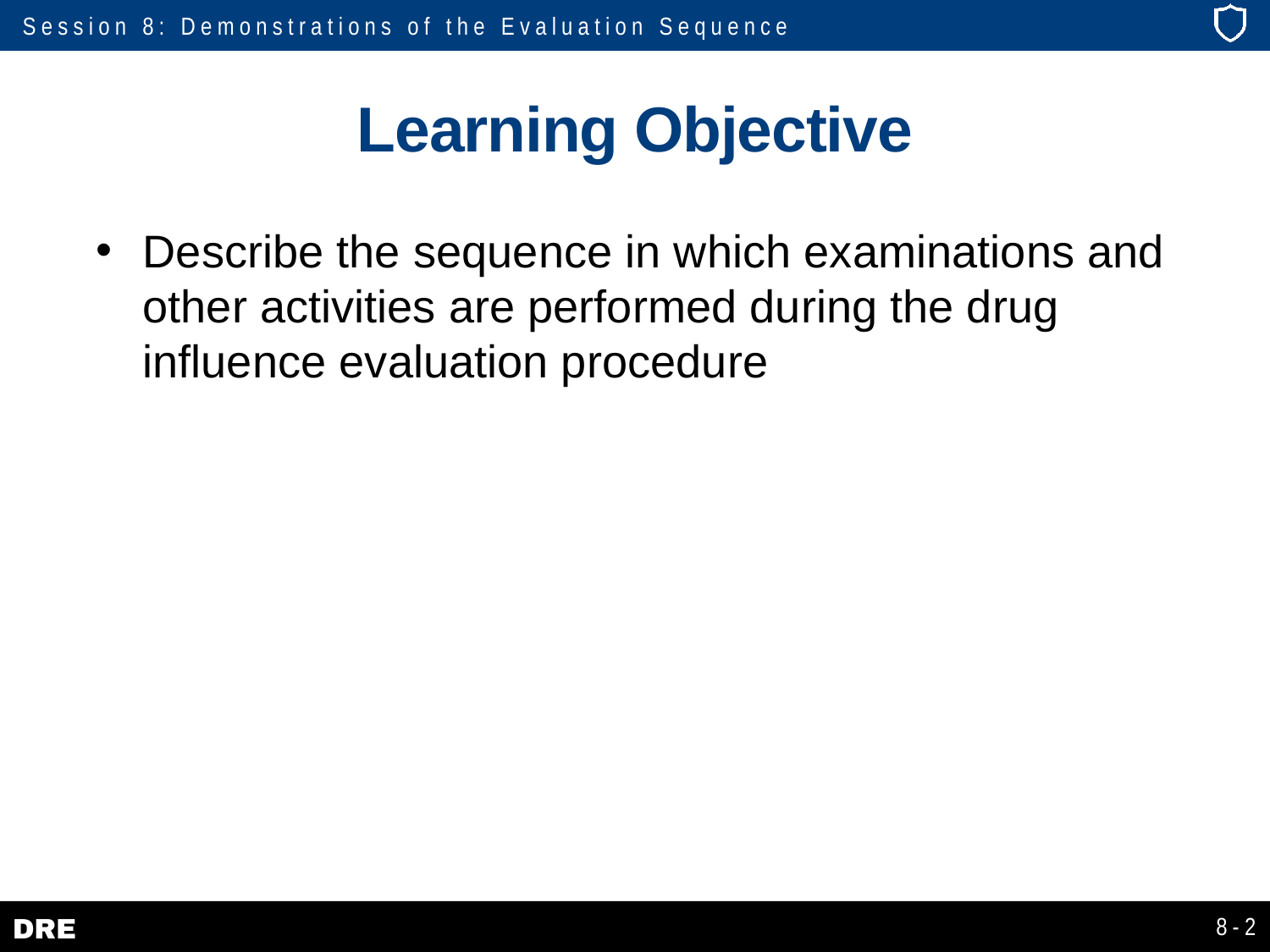

# Learning Objective
Describe the sequence in which examinations and other activities are performed during the drug influence evaluation procedure

8-2